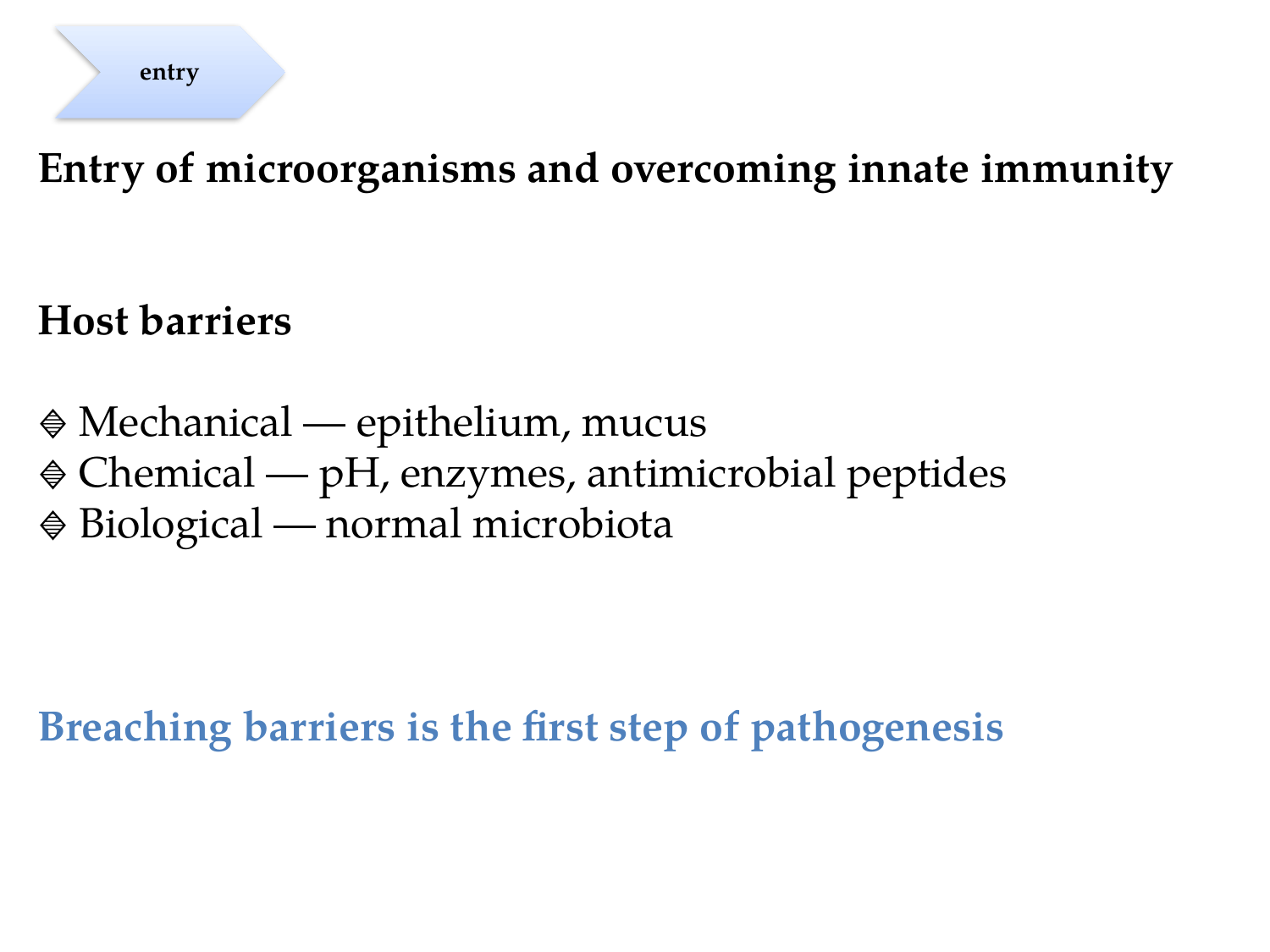

entry
Entry of microorganisms and overcoming innate immunity

Host barriers

🔹 Mechanical — epithelium, mucus
🔹 Chemical — pH, enzymes, antimicrobial peptides
🔹 Biological — normal microbiota

Breaching barriers is the first step of pathogenesis